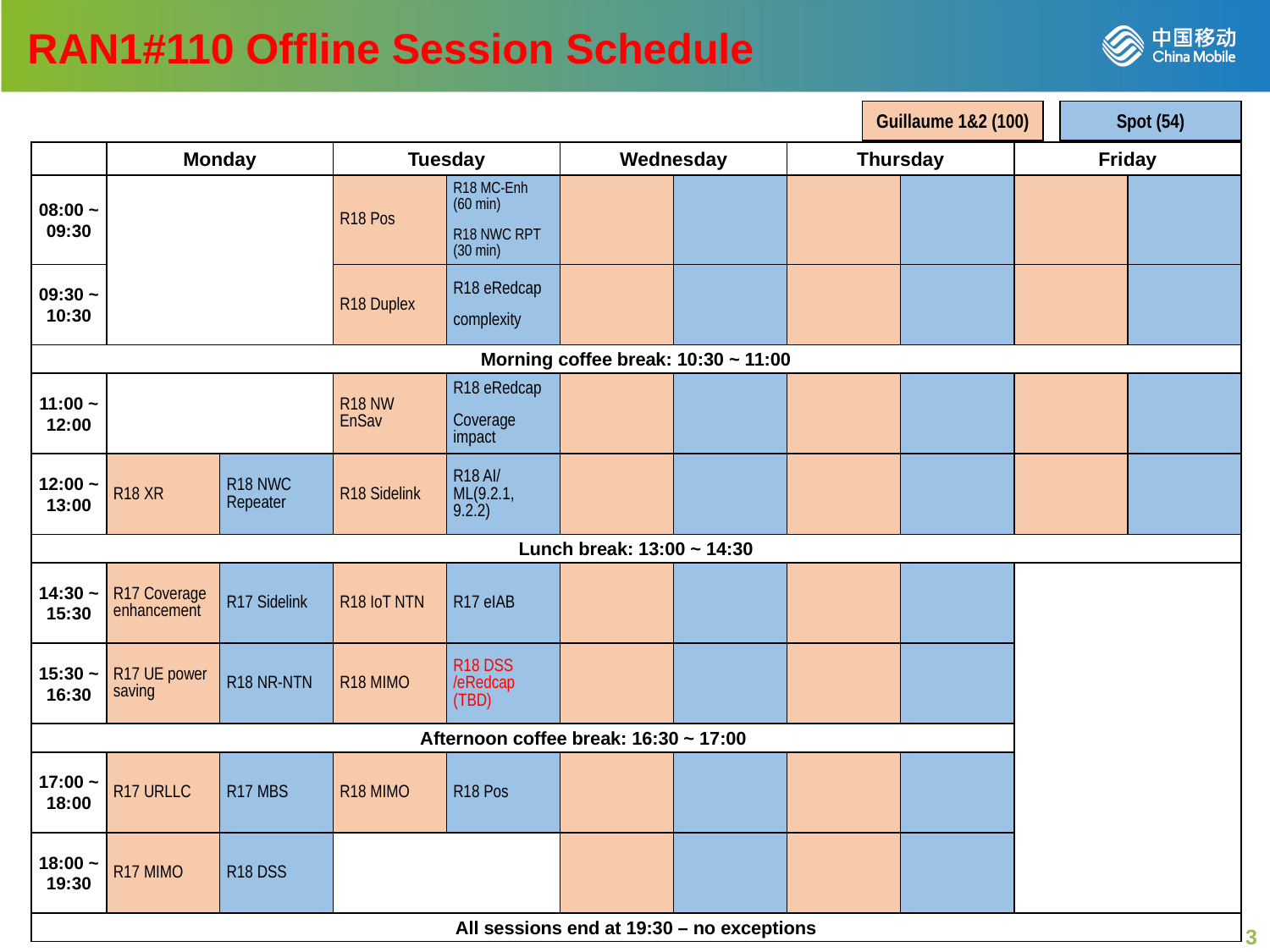

RAN1#110 Offline Session Schedule

Guillaume 1&2 (100)
Spot (54)
|  | Monday |  | Tuesday |  | Wednesday |  | Thursday |  | Friday |  |
| --- | --- | --- | --- | --- | --- | --- | --- | --- | --- | --- |
| 08:00 ~ 09:30 |  |  | R18 Pos | R18 MC-Enh (60 min) R18 NWC RPT (30 min) |  |  |  |  |  |  |
| 09:30 ~ 10:30 |  |  | R18 Duplex | R18 eRedcap complexity |  |  |  |  |  |  |
| Morning coffee break: 10:30 ~ 11:00 |  |  |  |  |  |  |  |  |  |  |
| 11:00 ~ 12:00 |  |  | R18 NW EnSav | R18 eRedcap Coverage impact |  |  |  |  |  |  |
| 12:00 ~ 13:00 | R18 XR | R18 NWC Repeater | R18 Sidelink | R18 AI/ML(9.2.1, 9.2.2) |  |  |  |  |  |  |
| Lunch break: 13:00 ~ 14:30 |  |  |  |  |  |  |  |  |  |  |
| 14:30 ~ 15:30 | R17 Coverage enhancement | R17 Sidelink | R18 IoT NTN | R17 eIAB |  |  |  |  |  |  |
| 15:30 ~ 16:30 | R17 UE power saving | R18 NR-NTN | R18 MIMO | R18 DSS /eRedcap (TBD) |  |  |  |  |  |  |
| Afternoon coffee break: 16:30 ~ 17:00 |  |  |  |  |  |  |  |  |  |  |
| 17:00 ~ 18:00 | R17 URLLC | R17 MBS | R18 MIMO | R18 Pos |  |  |  |  |  |  |
| 18:00 ~ 19:30 | R17 MIMO | R18 DSS |  |  |  |  |  |  |  |  |
| All sessions end at 19:30 – no exceptions |  |  |  |  |  |  |  |  |  |  |